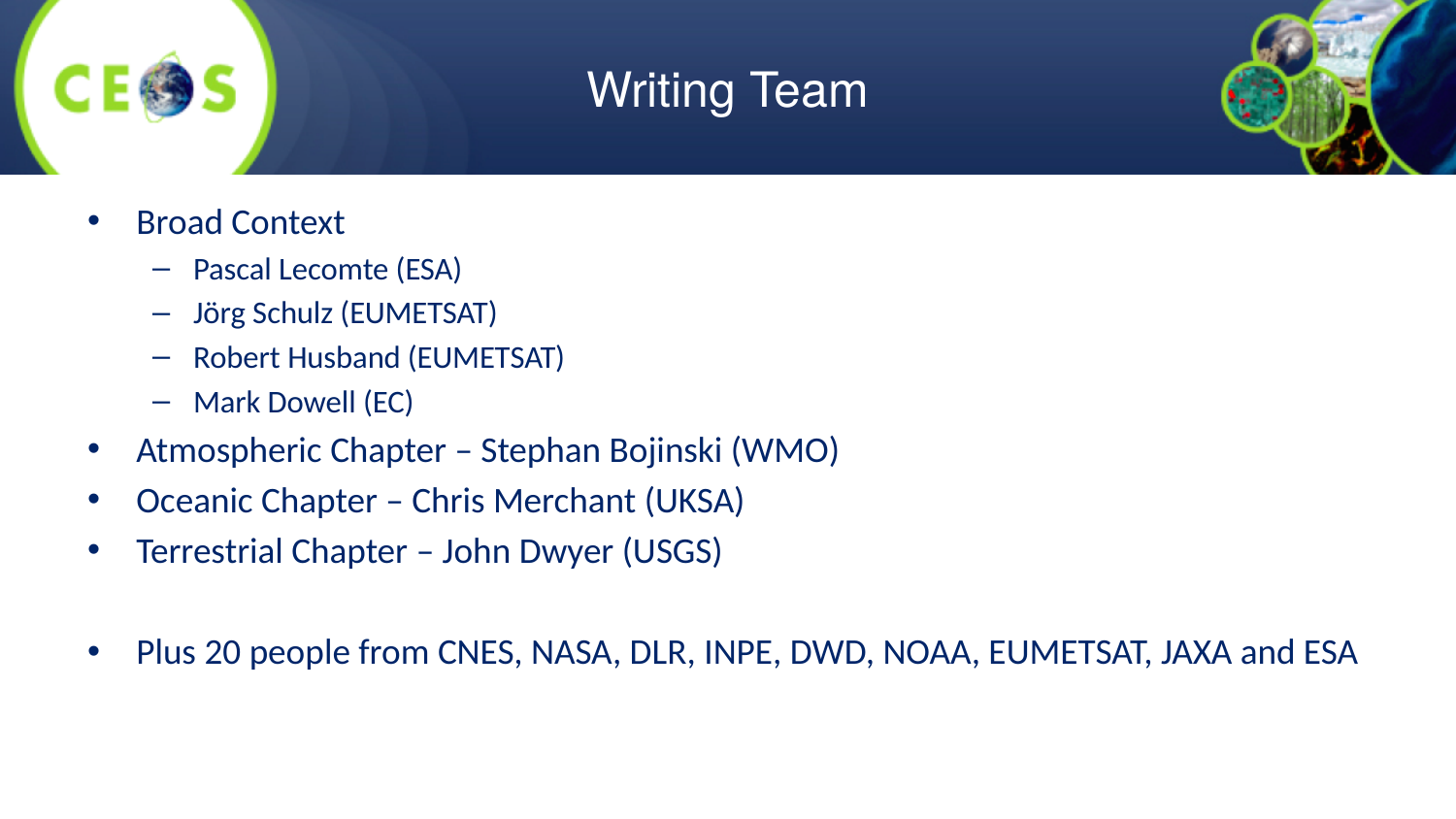

# Writing Team
Broad Context
Pascal Lecomte (ESA)
Jörg Schulz (EUMETSAT)
Robert Husband (EUMETSAT)
Mark Dowell (EC)
Atmospheric Chapter – Stephan Bojinski (WMO)
Oceanic Chapter – Chris Merchant (UKSA)
Terrestrial Chapter – John Dwyer (USGS)

Plus 20 people from CNES, NASA, DLR, INPE, DWD, NOAA, EUMETSAT, JAXA and ESA